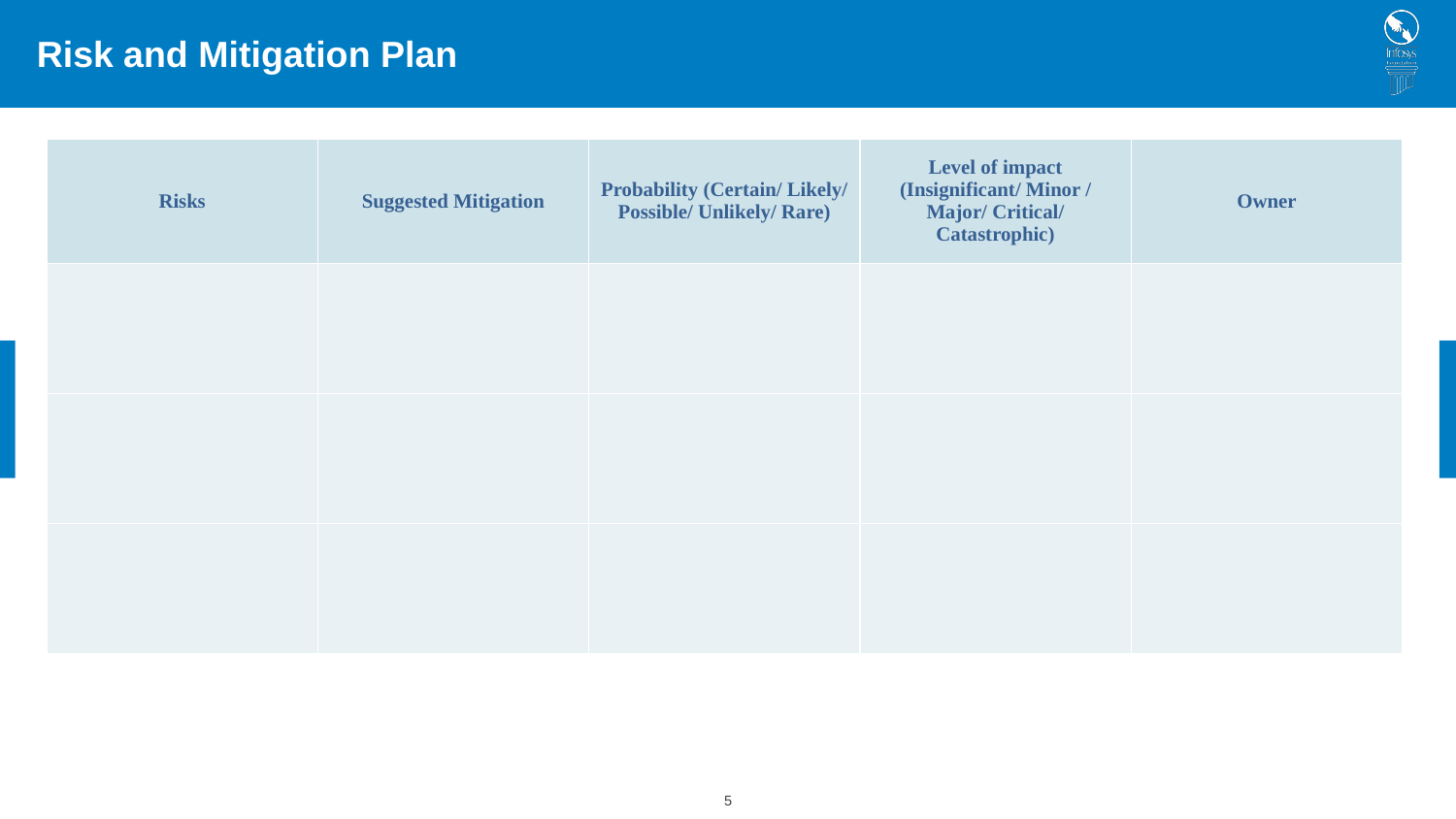

Risk and Mitigation Plan
| Risks | Suggested Mitigation | Probability (Certain/ Likely/ Possible/ Unlikely/ Rare) | Level of impact (Insignificant/ Minor / Major/ Critical/ Catastrophic) | Owner |
| --- | --- | --- | --- | --- |
|  |  |  |  |  |
|  |  |  |  |  |
|  |  |  |  |  |
5